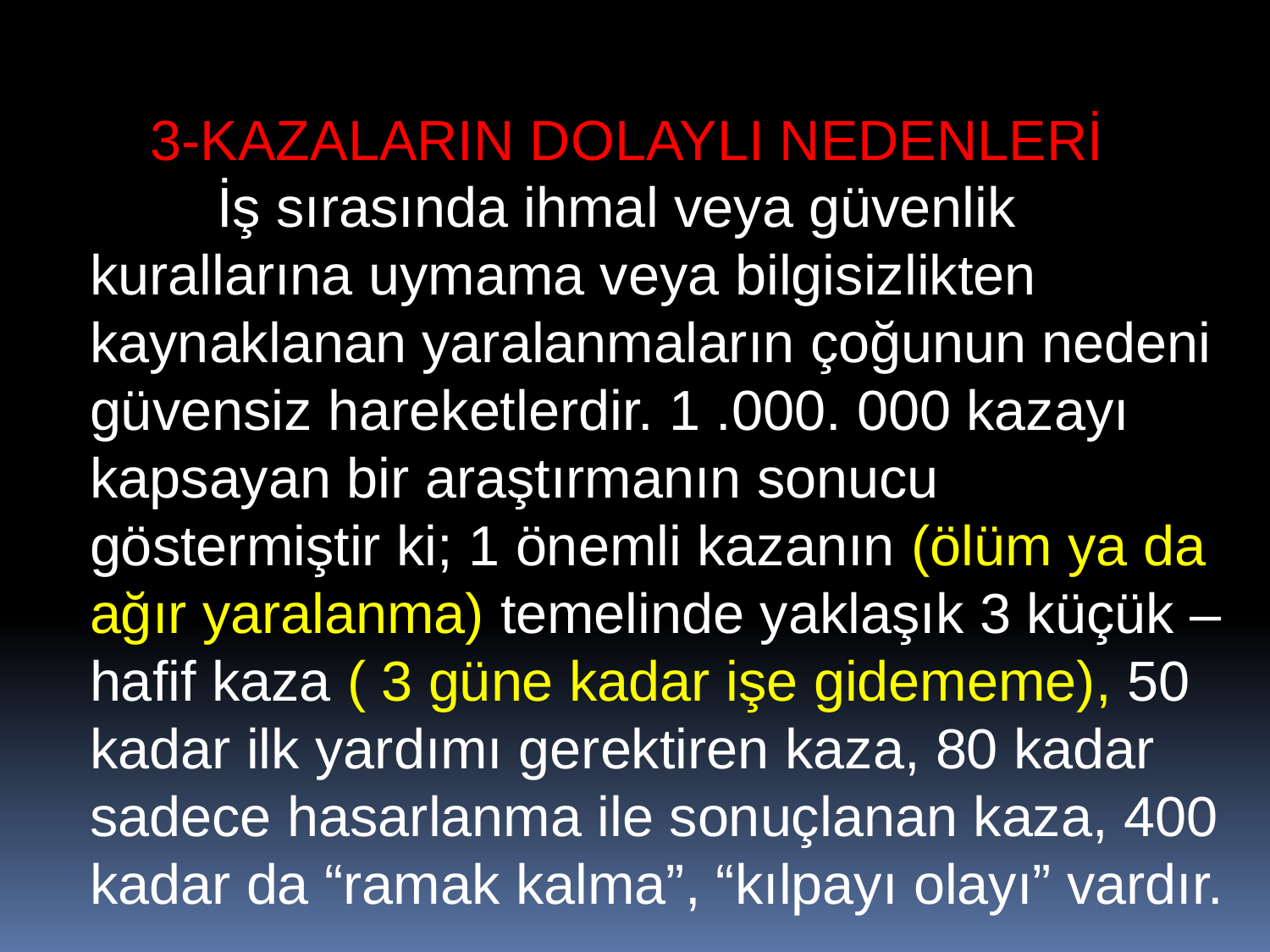

3-KAZALARIN DOLAYLI NEDENLERİ
		İş sırasında ihmal veya güvenlik kurallarına uymama veya bilgisizlikten kaynaklanan yaralanmaların çoğunun nedeni güvensiz hareketlerdir. 1 .000. 000 kazayı kapsayan bir araştırmanın sonucu göstermiştir ki; 1 önemli kazanın (ölüm ya da ağır yaralanma) temelinde yaklaşık 3 küçük – hafif kaza ( 3 güne kadar işe gidememe), 50 kadar ilk yardımı gerektiren kaza, 80 kadar sadece hasarlanma ile sonuçlanan kaza, 400 kadar da “ramak kalma”, “kılpayı olayı” vardır.